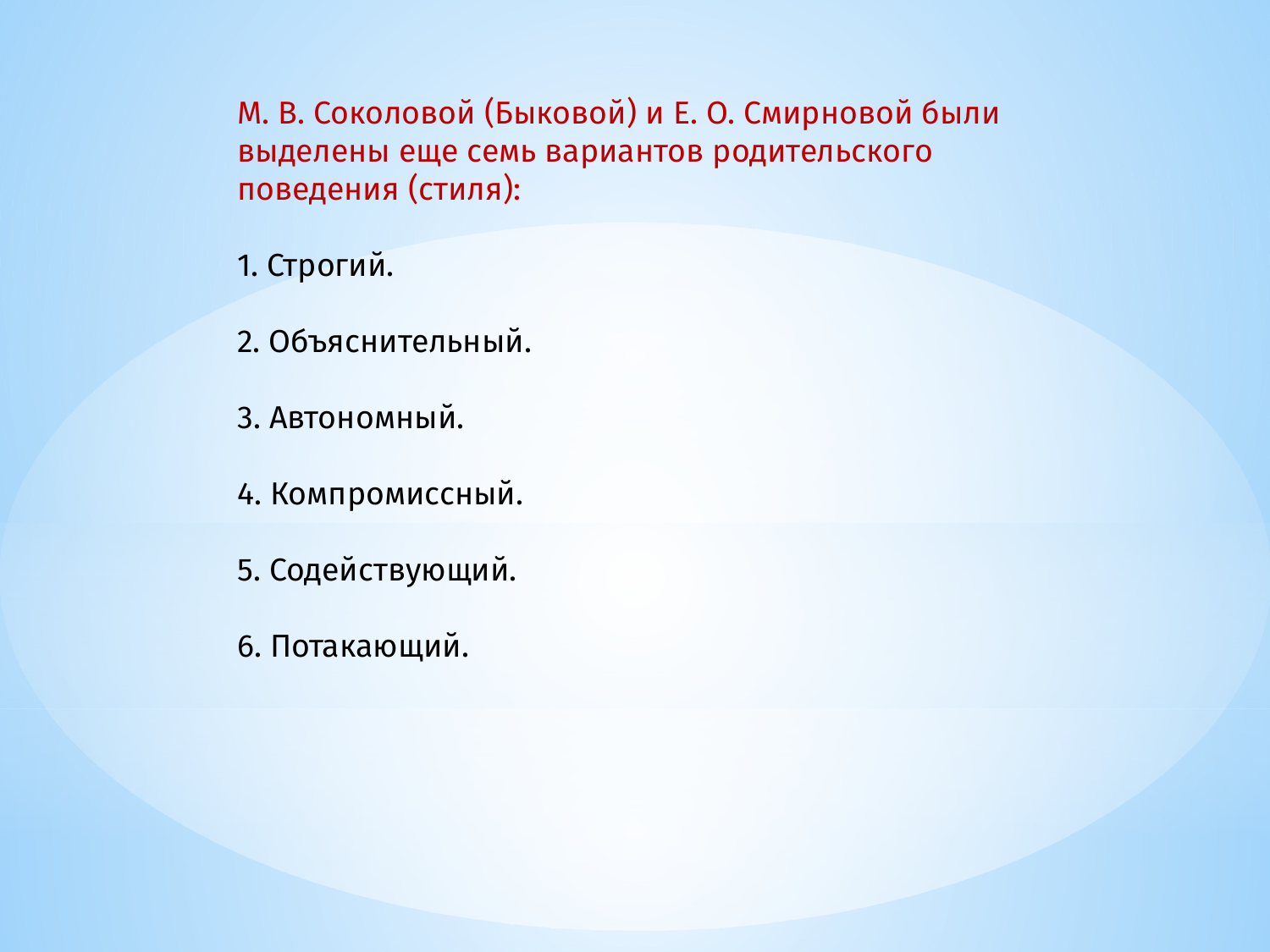

М. В. Соколовой (Быковой) и Е. О. Смирновой были выделены еще семь вариантов родительского поведения (стиля):

1. Строгий.

2. Объяснительный.

3. Автономный.

4. Компромиссный.

5. Содействующий.

6. Потакающий.